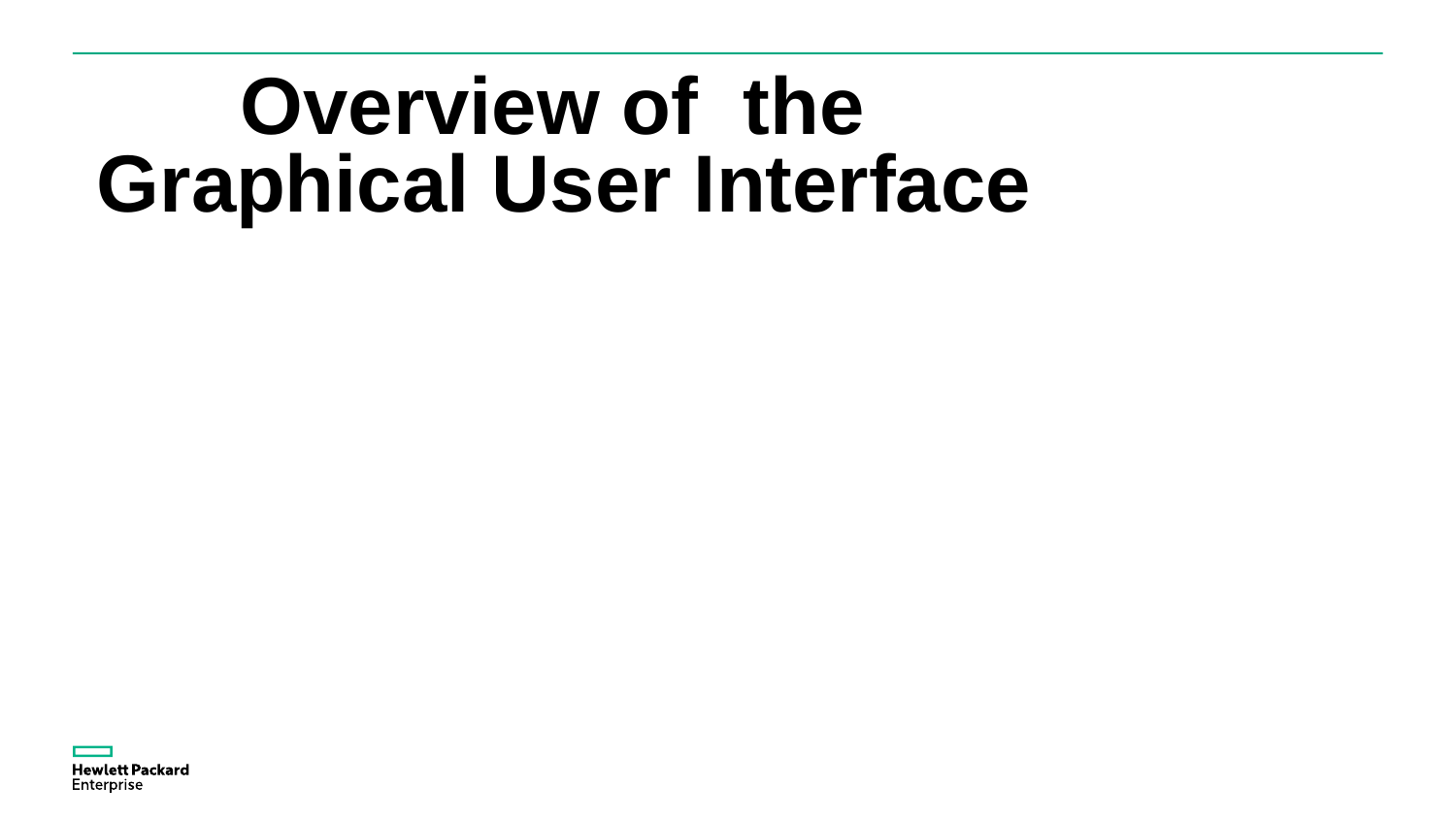

# Overview of  the Graphical User Interface